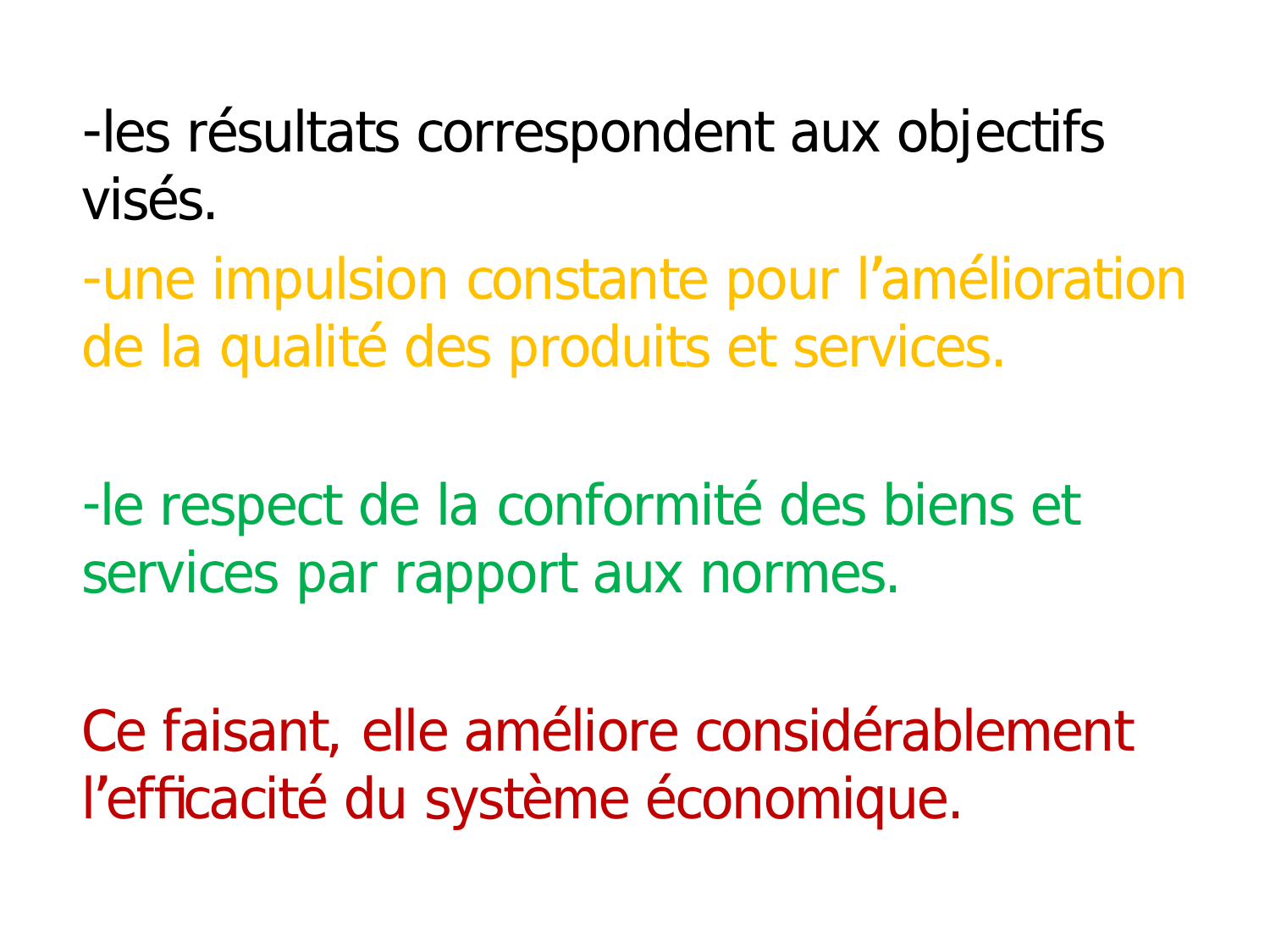

-les résultats correspondent aux objectifs visés.
-une impulsion constante pour l’amélioration de la qualité des produits et services.

le respect de la conformité des biens et services par rapport aux normes.

Ce faisant, elle améliore considérablement l’efficacité du système économique.